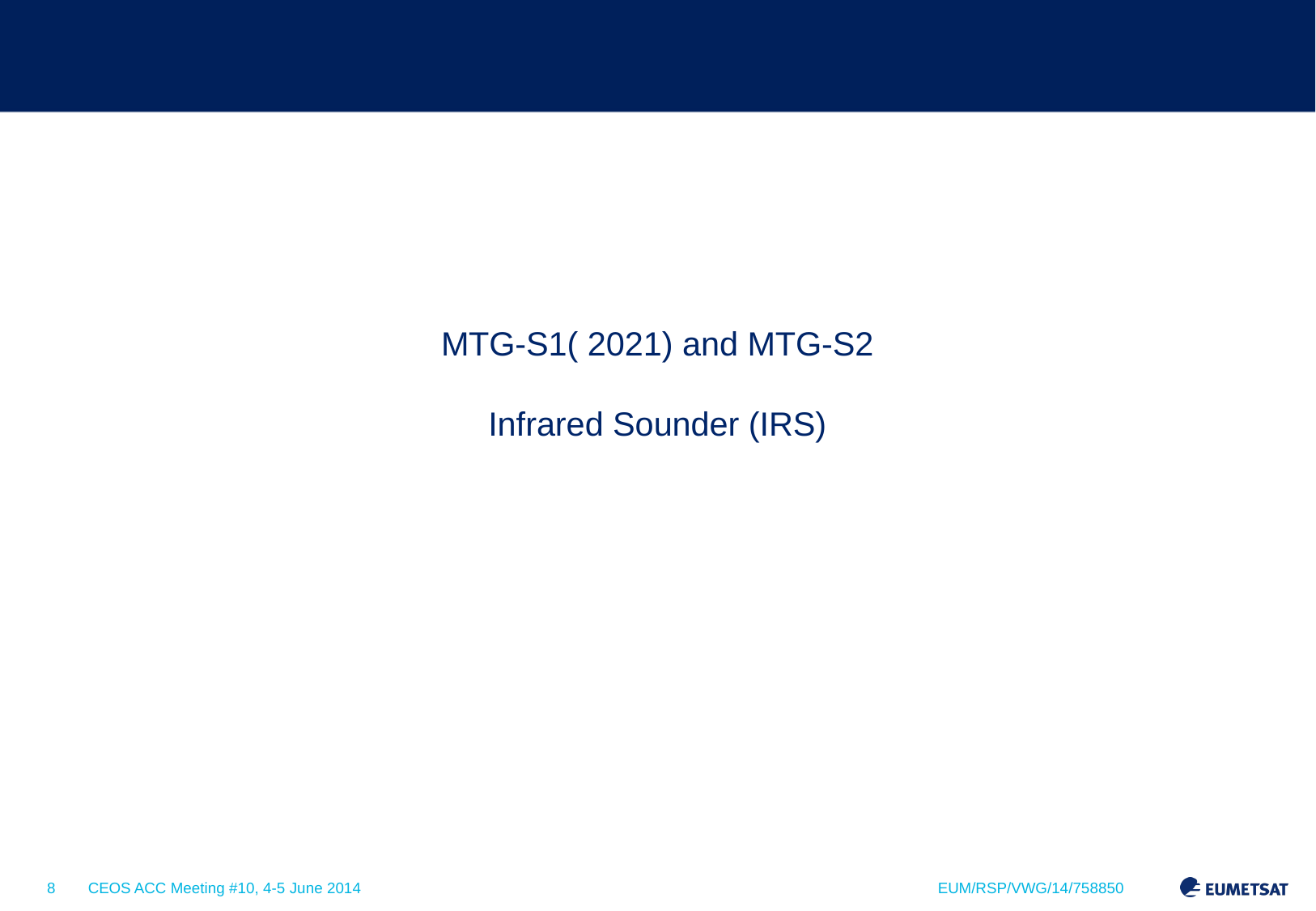

MTG-S1( 2021) and MTG-S2

Infrared Sounder (IRS)